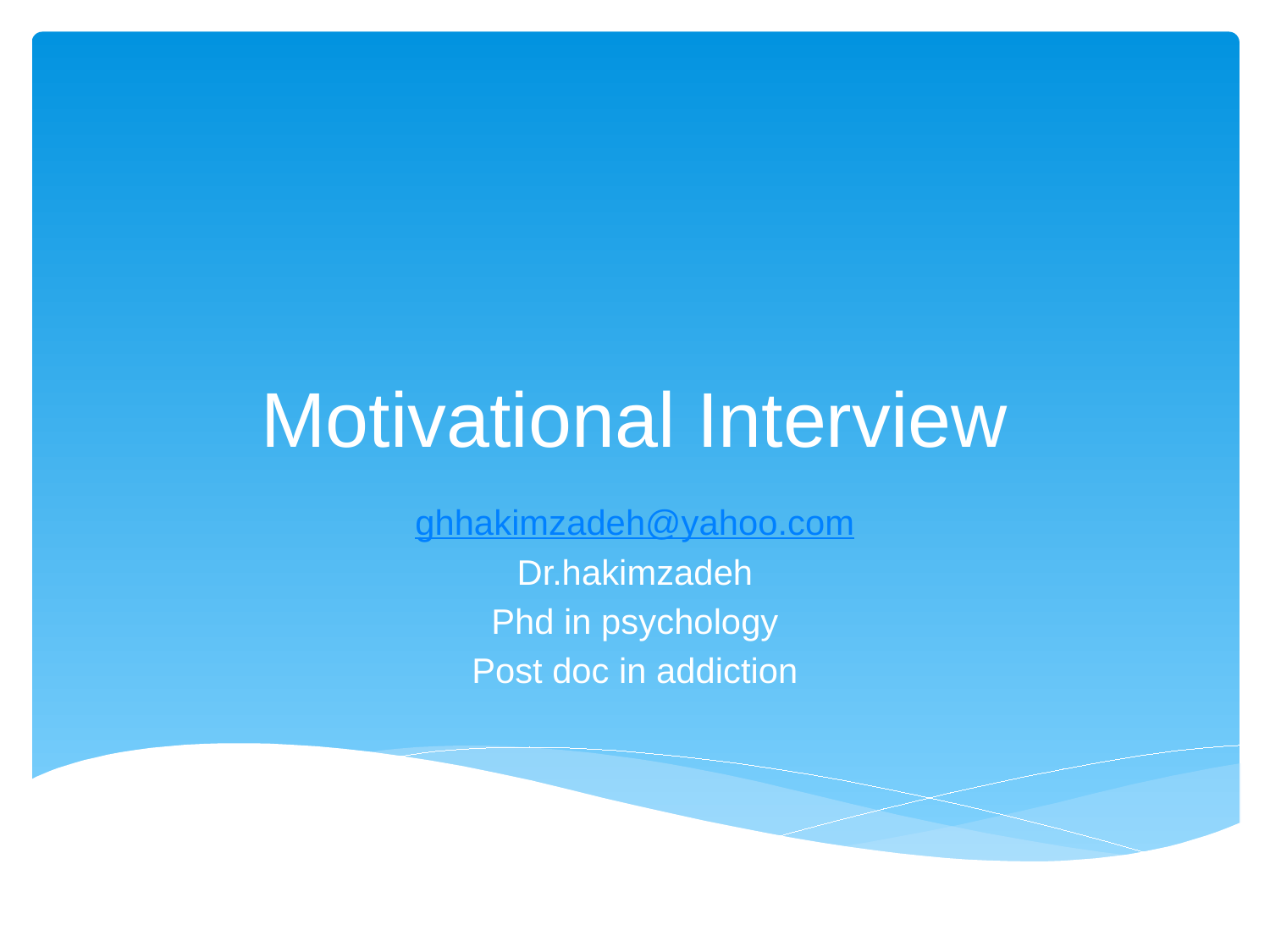

# Motivational Interview
ghhakimzadeh@yahoo.com
Dr.hakimzadeh
Phd in psychology
Post doc in addiction